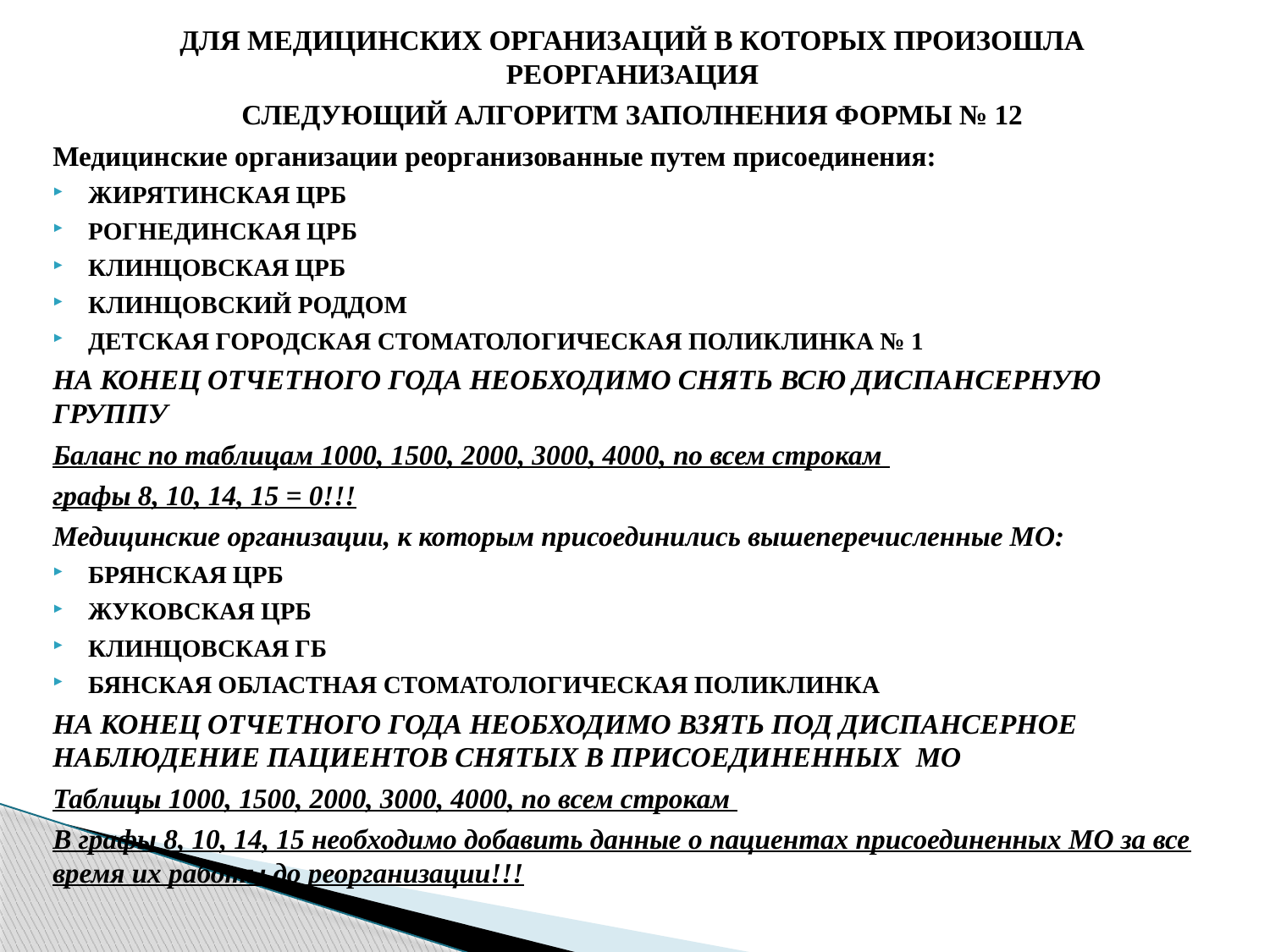

ДЛЯ МЕДИЦИНСКИХ ОРГАНИЗАЦИЙ В КОТОРЫХ ПРОИЗОШЛА РЕОРГАНИЗАЦИЯ
СЛЕДУЮЩИЙ АЛГОРИТМ ЗАПОЛНЕНИЯ ФОРМЫ № 12
Медицинские организации реорганизованные путем присоединения:
ЖИРЯТИНСКАЯ ЦРБ
РОГНЕДИНСКАЯ ЦРБ
КЛИНЦОВСКАЯ ЦРБ
КЛИНЦОВСКИЙ РОДДОМ
ДЕТСКАЯ ГОРОДСКАЯ СТОМАТОЛОГИЧЕСКАЯ ПОЛИКЛИНКА № 1
НА КОНЕЦ ОТЧЕТНОГО ГОДА НЕОБХОДИМО СНЯТЬ ВСЮ ДИСПАНСЕРНУЮ ГРУППУ
Баланс по таблицам 1000, 1500, 2000, 3000, 4000, по всем строкам
графы 8, 10, 14, 15 = 0!!!
Медицинские организации, к которым присоединились вышеперечисленные МО:
БРЯНСКАЯ ЦРБ
ЖУКОВСКАЯ ЦРБ
КЛИНЦОВСКАЯ ГБ
БЯНСКАЯ ОБЛАСТНАЯ СТОМАТОЛОГИЧЕСКАЯ ПОЛИКЛИНКА
НА КОНЕЦ ОТЧЕТНОГО ГОДА НЕОБХОДИМО ВЗЯТЬ ПОД ДИСПАНСЕРНОЕ НАБЛЮДЕНИЕ ПАЦИЕНТОВ СНЯТЫХ В ПРИСОЕДИНЕННЫХ  МО
Таблицы 1000, 1500, 2000, 3000, 4000, по всем строкам
В графы 8, 10, 14, 15 необходимо добавить данные о пациентах присоединенных МО за все время их работы до реорганизации!!!